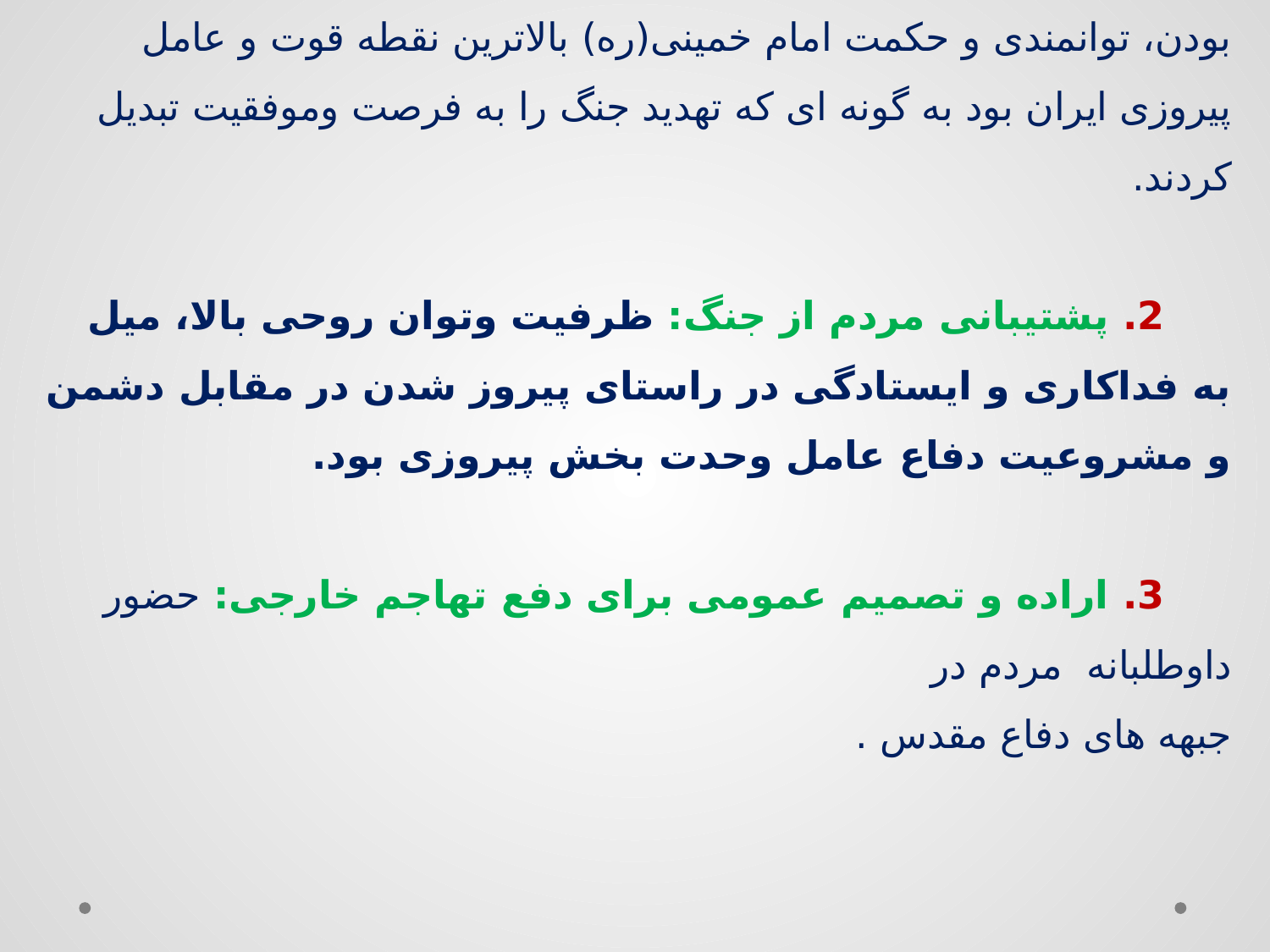

# عوامل پیروزی ایران 1. رهبری: مدیریت ، معنویت، پرجاذبه بودن، دوراندیشی، نترس بودن، توانمندی و حکمت امام خمینی(ره) بالاترین نقطه قوت و عامل پیروزی ایران بود به گونه ای که تهدید جنگ را به فرصت وموفقیت تبدیل کردند. 2. پشتیبانی مردم از جنگ: ظرفیت وتوان روحی بالا، میل به فداکاری و ایستادگی در راستای پیروز شدن در مقابل دشمن و مشروعیت دفاع عامل وحدت بخش پیروزی بود. 3. اراده و تصمیم عمومی برای دفع تهاجم خارجی: حضور داوطلبانه  مردم در جبهه های دفاع مقدس .